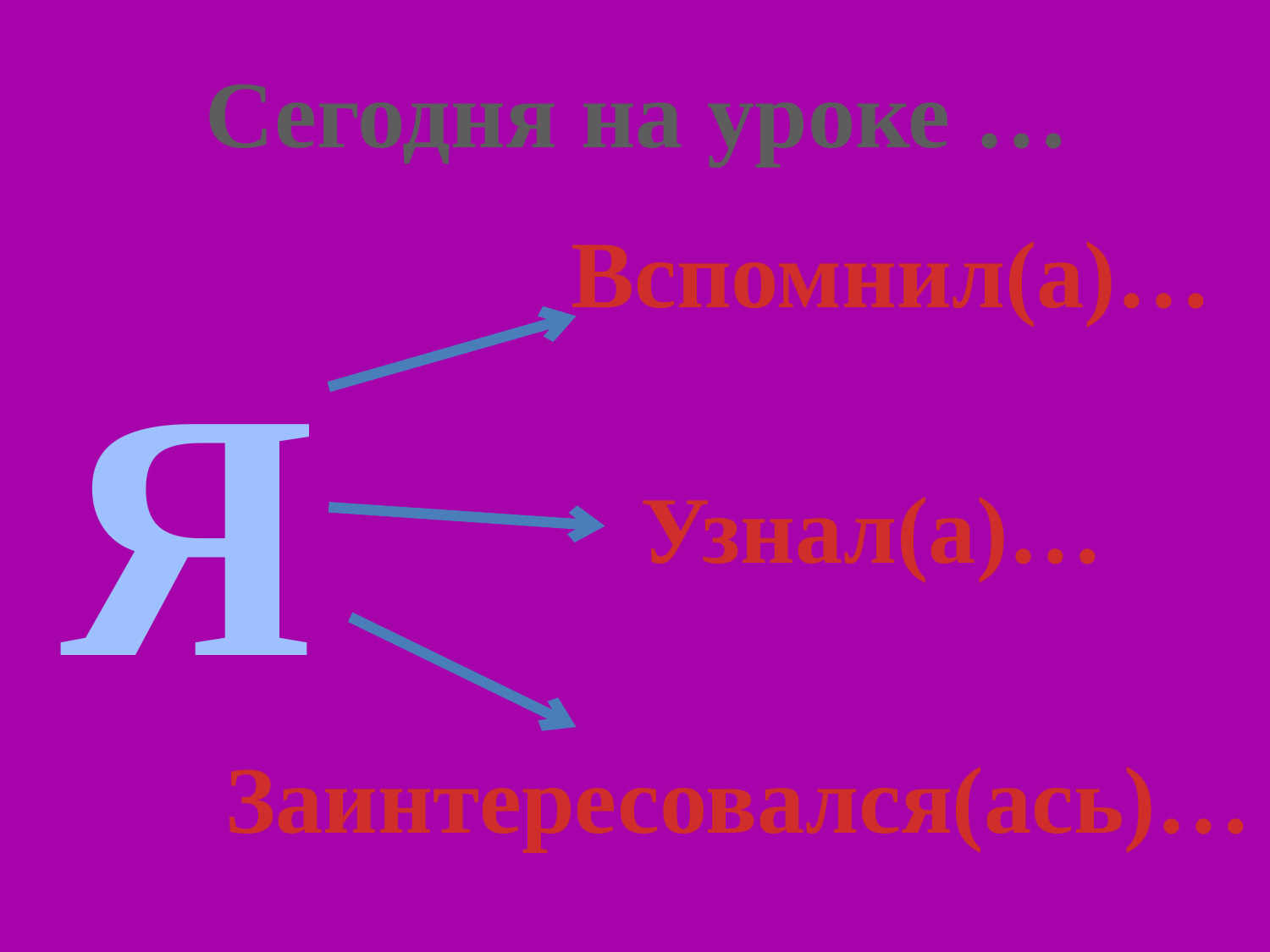

Сегодня на уроке …
Вспомнил(а)…
Я
Узнал(а)…
Заинтересовался(ась)…